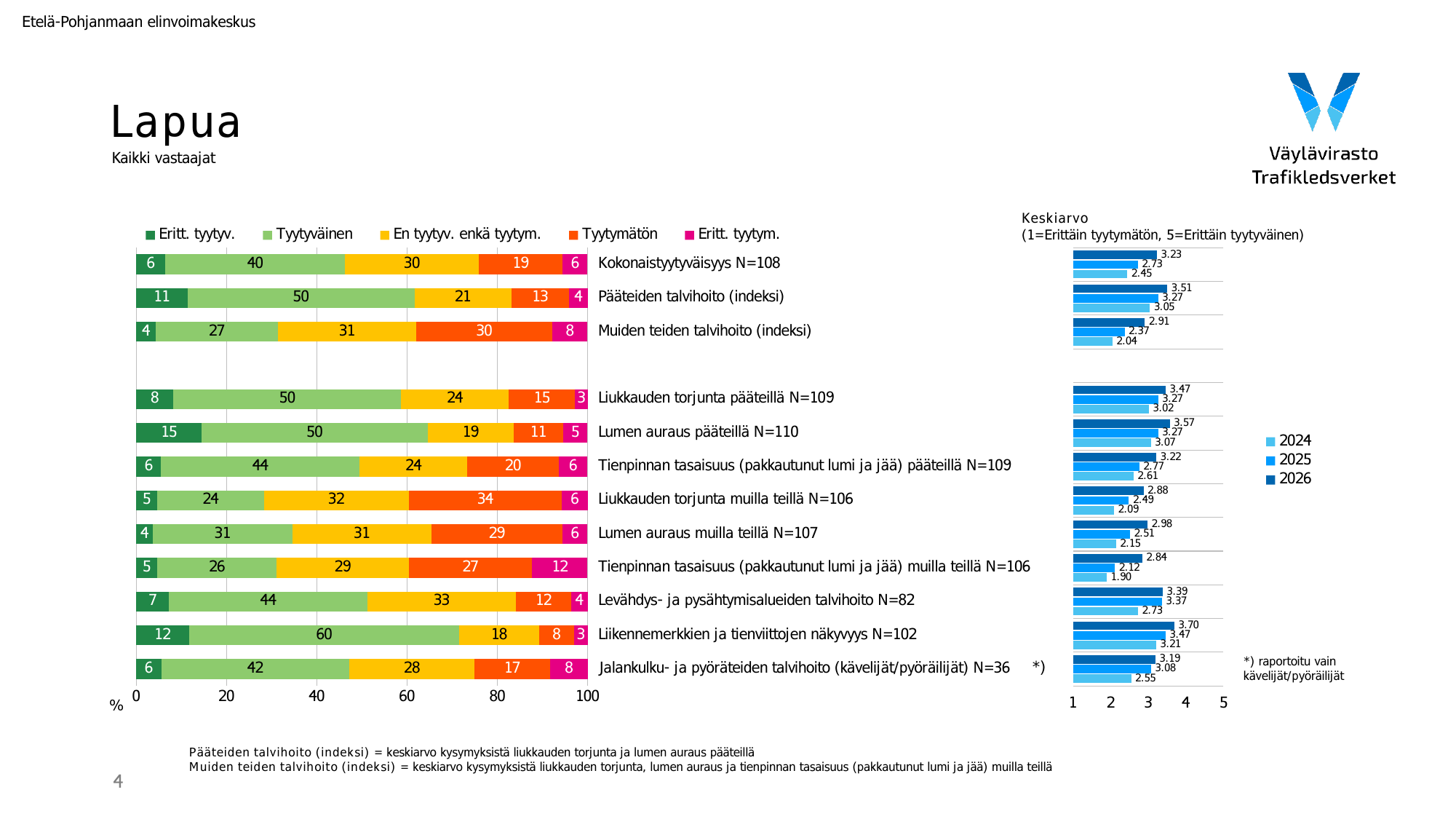

Etelä-Pohjanmaan elinvoimakeskus
# Lapua
Kaikki vastaajat
Keskiarvo
(1=Erittäin tyytymätön, 5=Erittäin tyytyväinen)

### Chart

| Category | Eritt. tyytyv. | Tyytyväinen | En tyytyv. enkä tyytym. | Tyytymätön | Eritt. tyytym. |
|---|---|---|---|---|---|
| Kokonaistyytyväisyys N=108 | 6.481481481481481 | 39.81481481481482 | 29.629629629629626 | 18.51851851851852 | 5.555555555555555 |
| Pääteiden talvihoito (indeksi) | 11.415525114155251 | 50.22831050228311 | 21.461187214611872 | 12.785388127853881 | 4.109589041095891 |
| Muiden teiden talvihoito (indeksi) | 4.38871473354232 | 26.95924764890282 | 30.721003134796238 | 30.094043887147336 | 7.836990595611285 |
|  | None | None | None | None | None |
| Liukkauden torjunta pääteillä N=109 | 8.256880733944955 | 50.45871559633027 | 23.853211009174313 | 14.678899082568808 | 2.7522935779816518 |
| Lumen auraus pääteillä N=110 | 14.545454545454545 | 50.0 | 19.090909090909093 | 10.909090909090908 | 5.454545454545454 |
| Tienpinnan tasaisuus (pakkautunut lumi ja jää) pääteillä N=109 | 5.5045871559633035 | 44.03669724770643 | 23.853211009174313 | 20.18348623853211 | 6.422018348623854 |
| Liukkauden torjunta muilla teillä N=106 | 4.716981132075472 | 23.58490566037736 | 32.075471698113205 | 33.9622641509434 | 5.660377358490567 |
| Lumen auraus muilla teillä N=107 | 3.7383177570093453 | 30.8411214953271 | 30.8411214953271 | 28.971962616822427 | 5.607476635514018 |
| Tienpinnan tasaisuus (pakkautunut lumi ja jää) muilla teillä N=106 | 4.716981132075472 | 26.41509433962264 | 29.245283018867923 | 27.358490566037734 | 12.264150943396226 |
| Levähdys- ja pysähtymisalueiden talvihoito N=82 | 7.317073170731707 | 43.90243902439025 | 32.926829268292686 | 12.195121951219512 | 3.6585365853658534 |
| Liikennemerkkien ja tienviittojen näkyvyys N=102 | 11.76470588235294 | 59.80392156862745 | 17.647058823529413 | 7.8431372549019605 | 2.941176470588235 |
| Jalankulku- ja pyöräteiden talvihoito (kävelijät/pyöräilijät) N=36 | 5.555555555555555 | 41.66666666666667 | 27.77777777777778 | 16.666666666666664 | 8.333333333333332 |

### Chart

| Category | 2026 | 2025 | 2024 |
|---|---|---|---|
*) raportoitu vain
kävelijät/pyöräilijät
*)
%
Pääteiden talvihoito (indeksi) = keskiarvo kysymyksistä liukkauden torjunta ja lumen auraus pääteillä
Muiden teiden talvihoito (indeksi) = keskiarvo kysymyksistä liukkauden torjunta, lumen auraus ja tienpinnan tasaisuus (pakkautunut lumi ja jää) muilla teillä

4